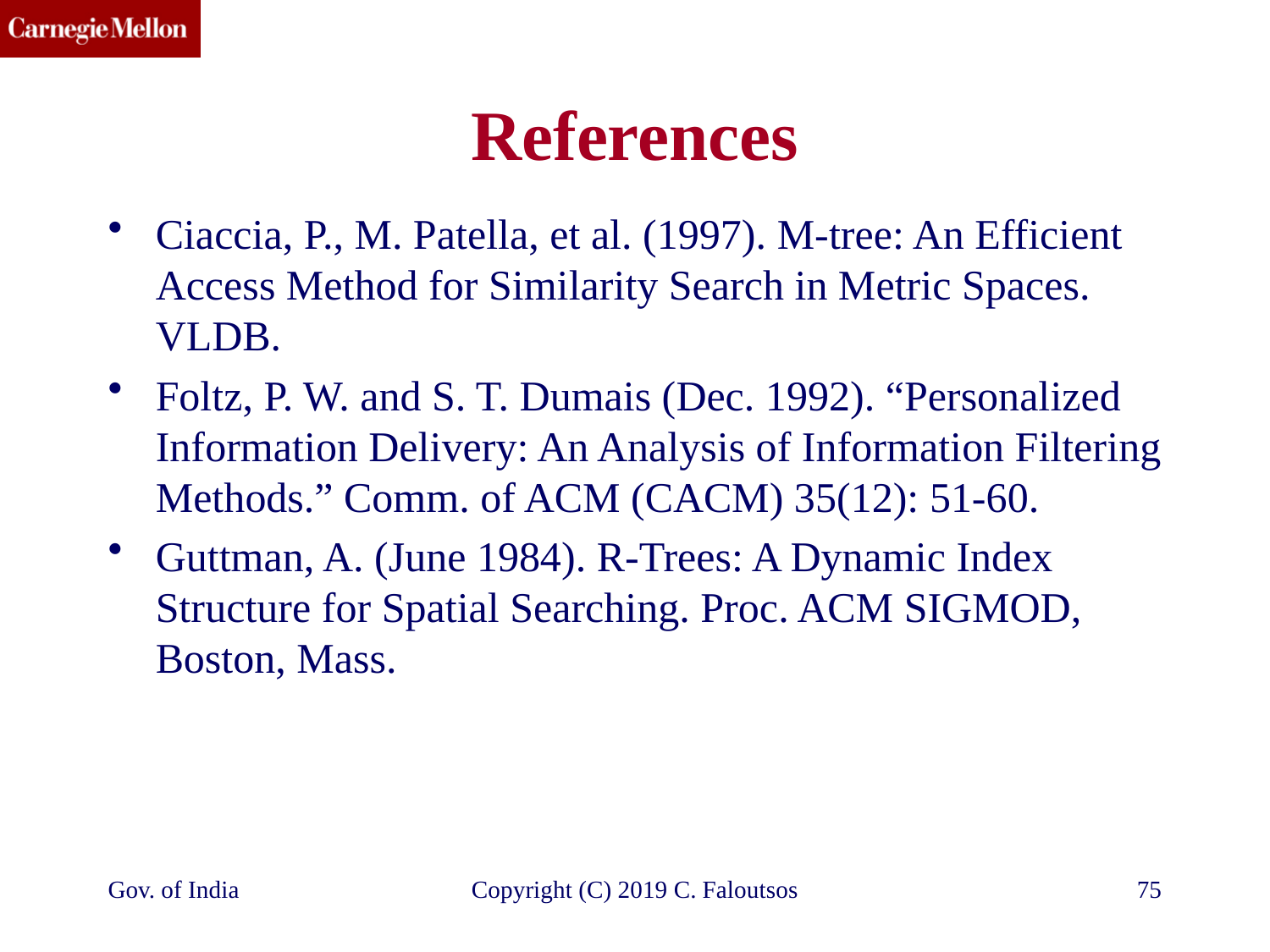

# References
Ciaccia, P., M. Patella, et al. (1997). M-tree: An Efficient Access Method for Similarity Search in Metric Spaces. VLDB.
Foltz, P. W. and S. T. Dumais (Dec. 1992). “Personalized Information Delivery: An Analysis of Information Filtering Methods.” Comm. of ACM (CACM) 35(12): 51-60.
Guttman, A. (June 1984). R-Trees: A Dynamic Index Structure for Spatial Searching. Proc. ACM SIGMOD, Boston, Mass.
Gov. of India
Copyright (C) 2019 C. Faloutsos
75